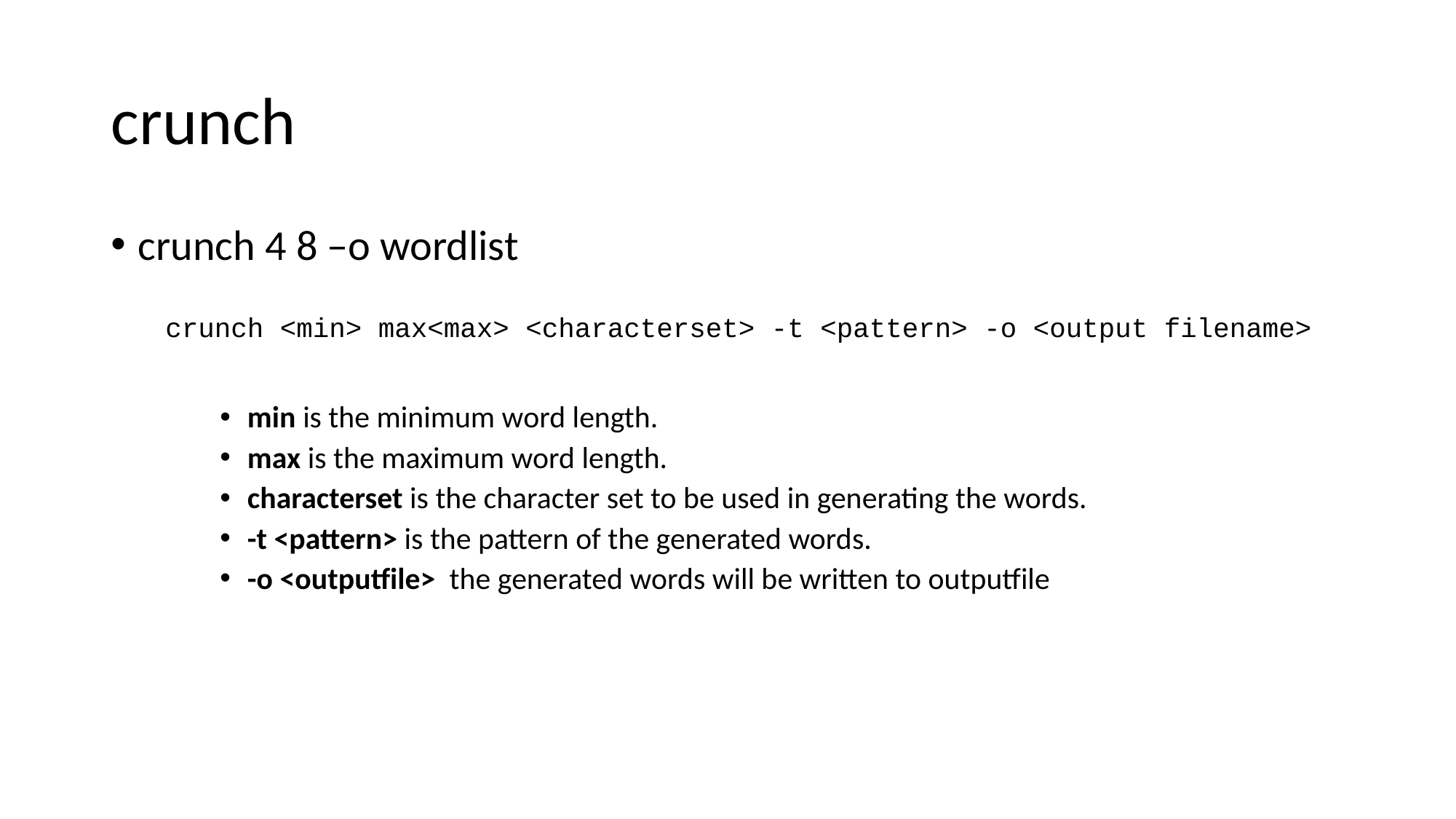

# crunch
crunch 4 8 –o wordlist

crunch <min> max<max> <characterset> -t <pattern> -o <output filename>

min is the minimum word length.
max is the maximum word length.
characterset is the character set to be used in generating the words.
-t <pattern> is the pattern of the generated words.
-o <outputfile>  the generated words will be written to outputfile